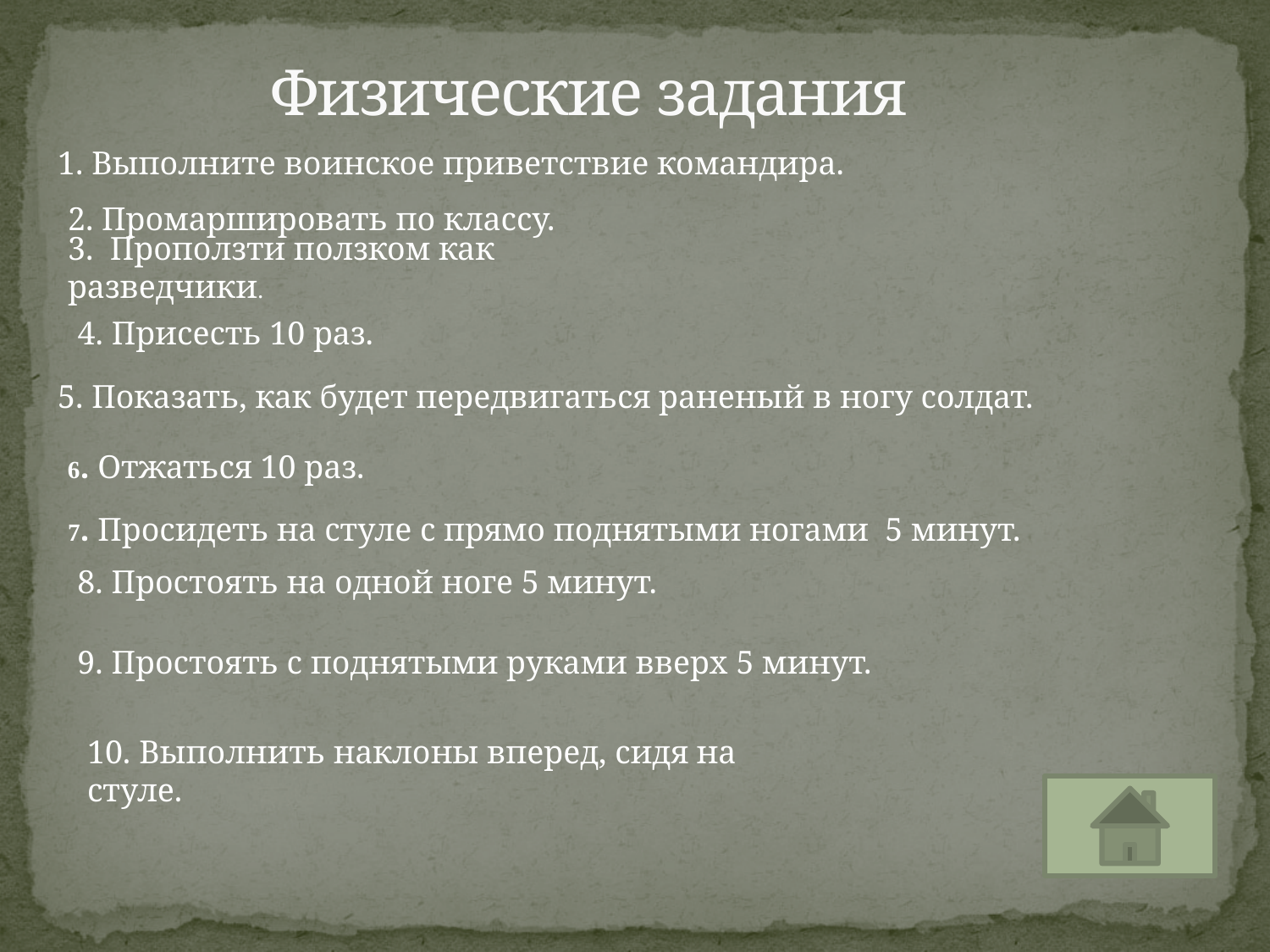

# Физические задания
1. Выполните воинское приветствие командира.
2. Промаршировать по классу.
3.  Проползти ползком как разведчики.
4. Присесть 10 раз.
5. Показать, как будет передвигаться раненый в ногу солдат.
6. Отжаться 10 раз.
7. Просидеть на стуле с прямо поднятыми ногами  5 минут.
8. Простоять на одной ноге 5 минут.
9. Простоять с поднятыми руками вверх 5 минут.
10. Выполнить наклоны вперед, сидя на стуле.